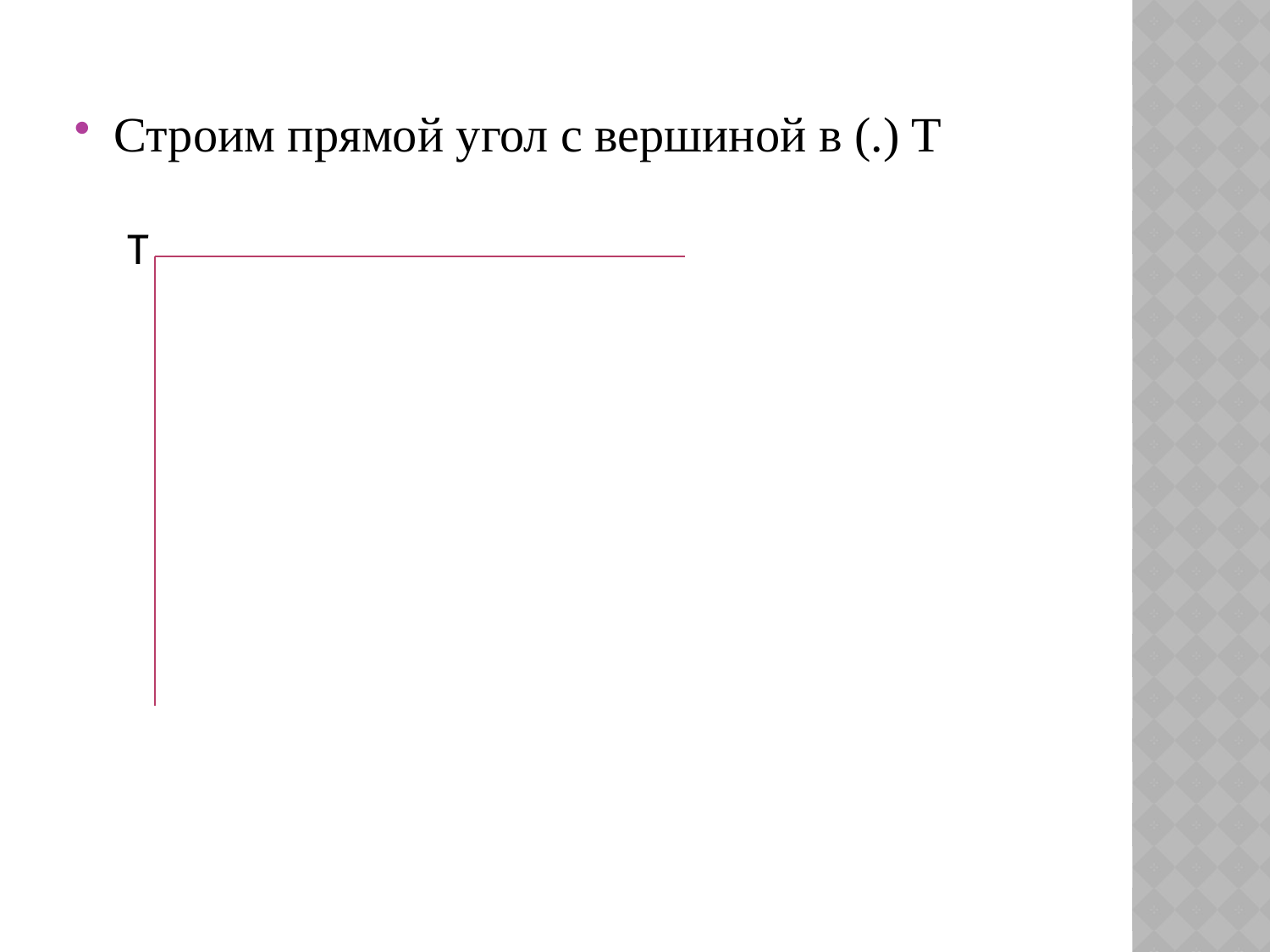

Строим прямой угол с вершиной в (.) Т
Т